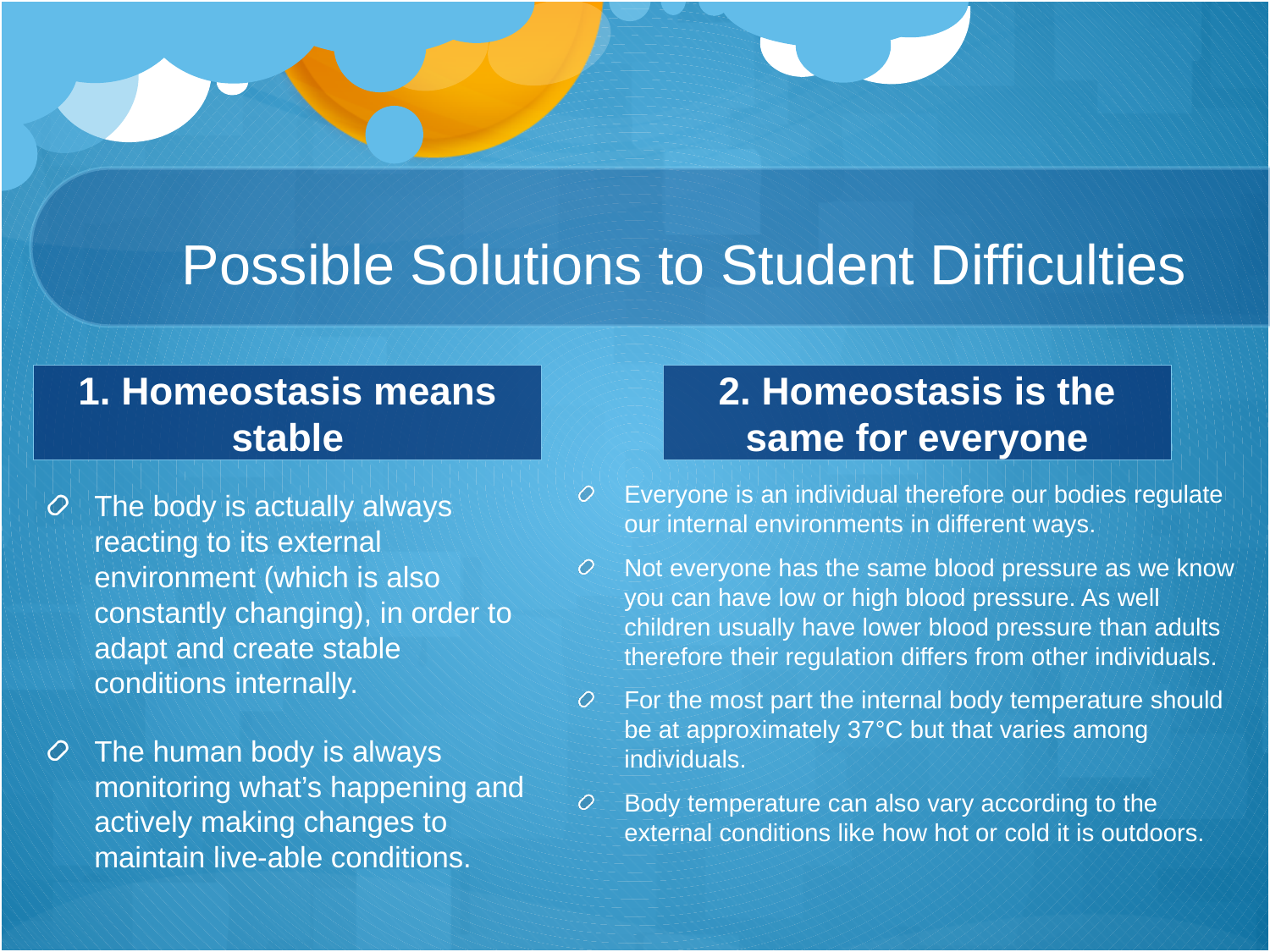

# Possible Solutions to Student Difficulties
1. Homeostasis means stable
2. Homeostasis is the same for everyone
Everyone is an individual therefore our bodies regulate our internal environments in different ways.
Not everyone has the same blood pressure as we know you can have low or high blood pressure. As well children usually have lower blood pressure than adults therefore their regulation differs from other individuals.
For the most part the internal body temperature should be at approximately 37°C but that varies among individuals.
Body temperature can also vary according to the external conditions like how hot or cold it is outdoors.
The body is actually always reacting to its external environment (which is also constantly changing), in order to adapt and create stable conditions internally.
The human body is always monitoring what’s happening and actively making changes to maintain live-able conditions.